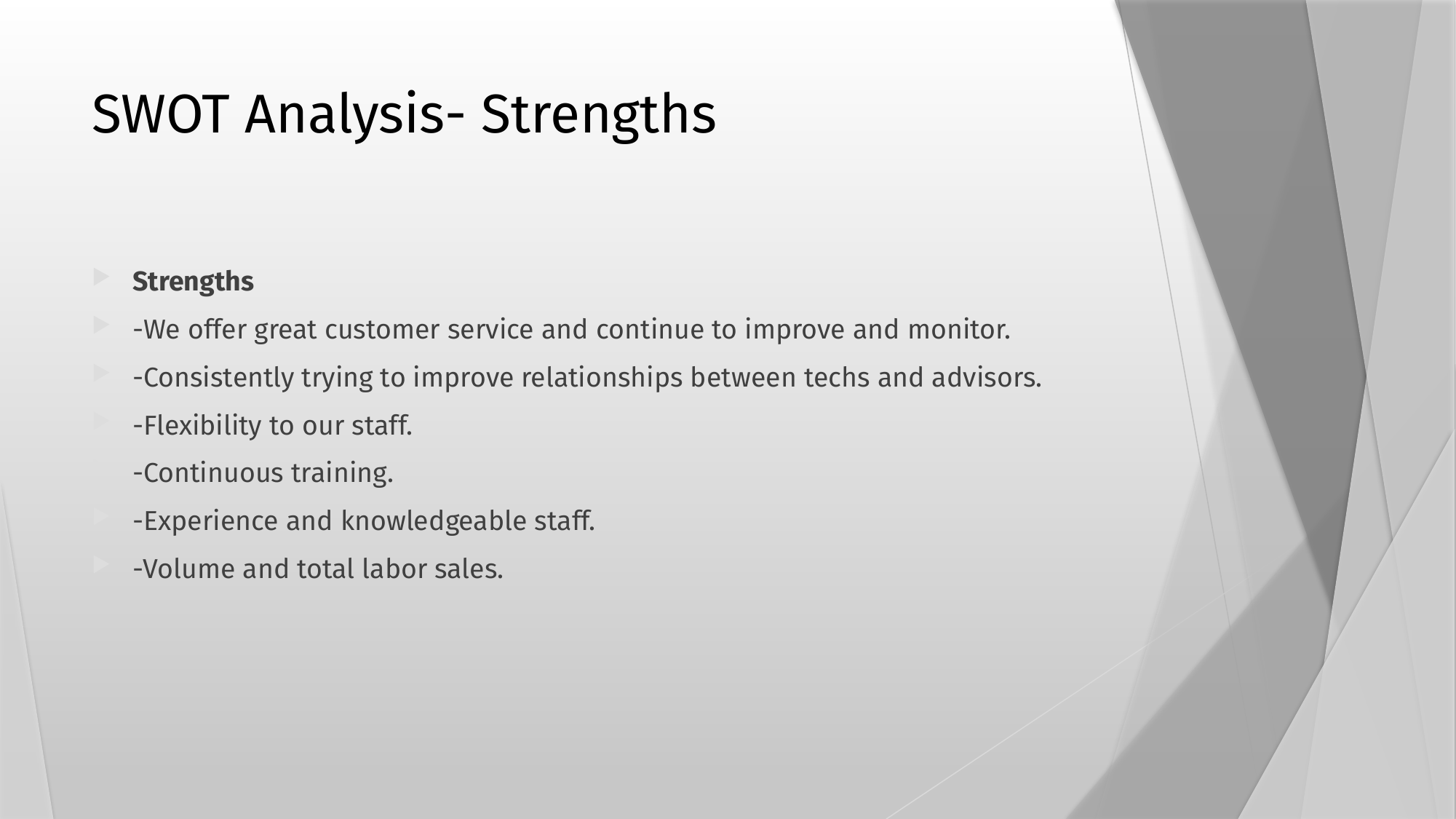

# SWOT Analysis- Strengths
Strengths
-We offer great customer service and continue to improve and monitor.
-Consistently trying to improve relationships between techs and advisors.
-Flexibility to our staff.
-Continuous training.
-Experience and knowledgeable staff.
-Volume and total labor sales.